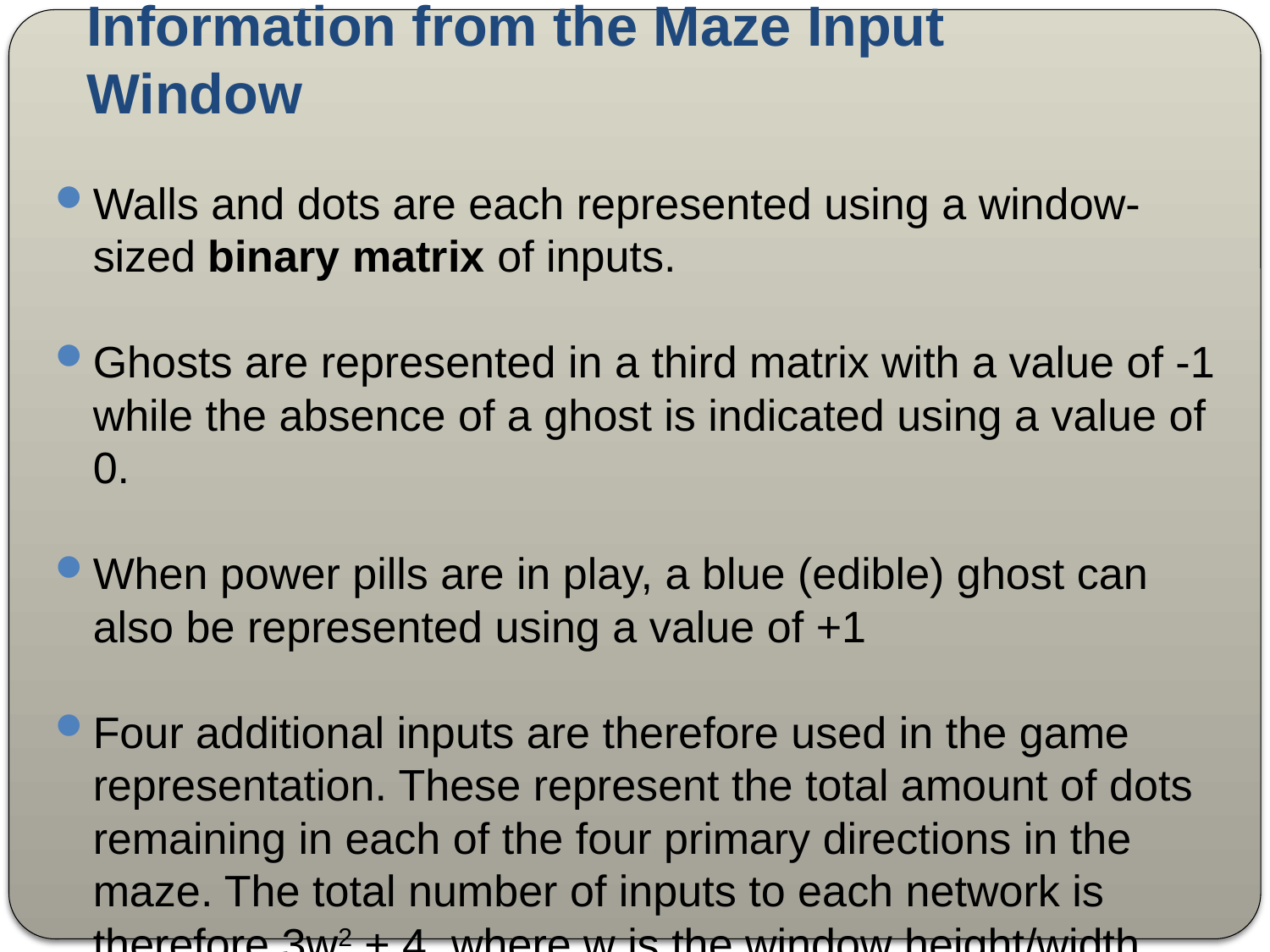

# Information from the Maze Input Window
Walls and dots are each represented using a window-sized binary matrix of inputs.

Ghosts are represented in a third matrix with a value of -1 while the absence of a ghost is indicated using a value of 0.

When power pills are in play, a blue (edible) ghost can also be represented using a value of +1

Four additional inputs are therefore used in the game representation. These represent the total amount of dots remaining in each of the four primary directions in the maze. The total number of inputs to each network is therefore 3w2 + 4, where w is the window height/width.